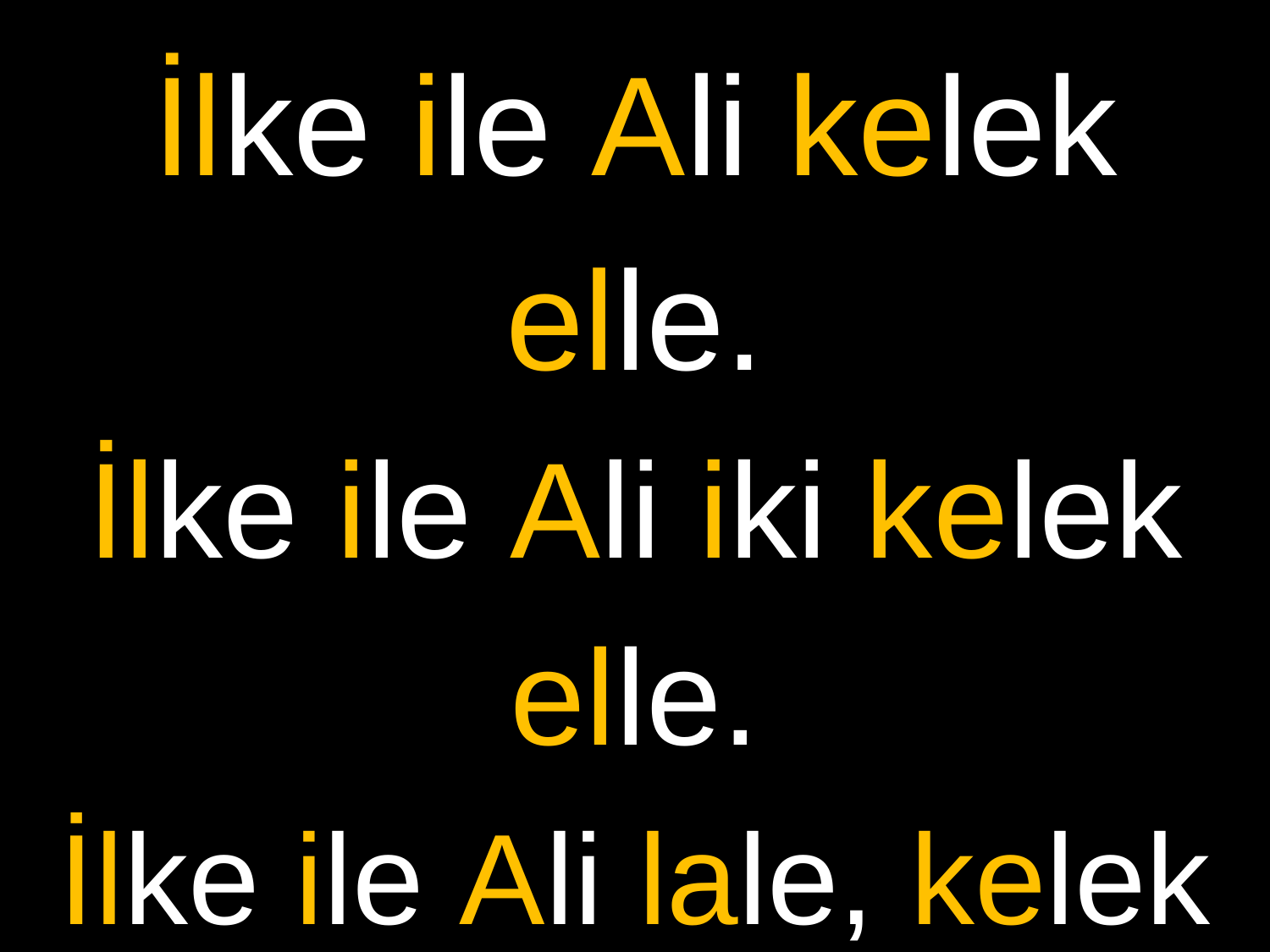

# İlke ile Ali lale elle. İlke ile Ali kelek elle. İlke ile Ali iki kelek elle. İlke ile Ali lale, kelek elle